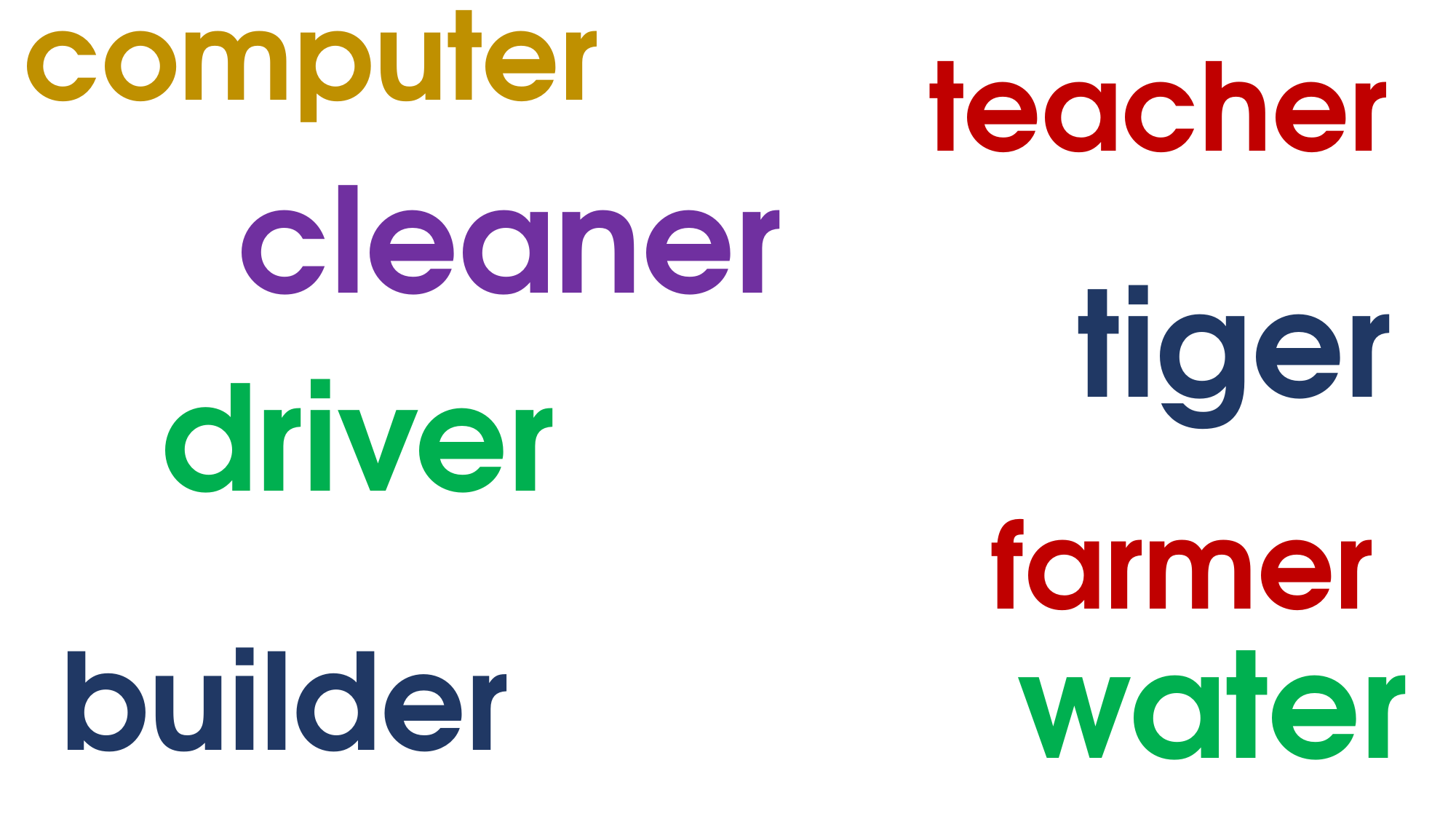

computer
teacher
cleaner
tiger
driver
farmer
water
builder